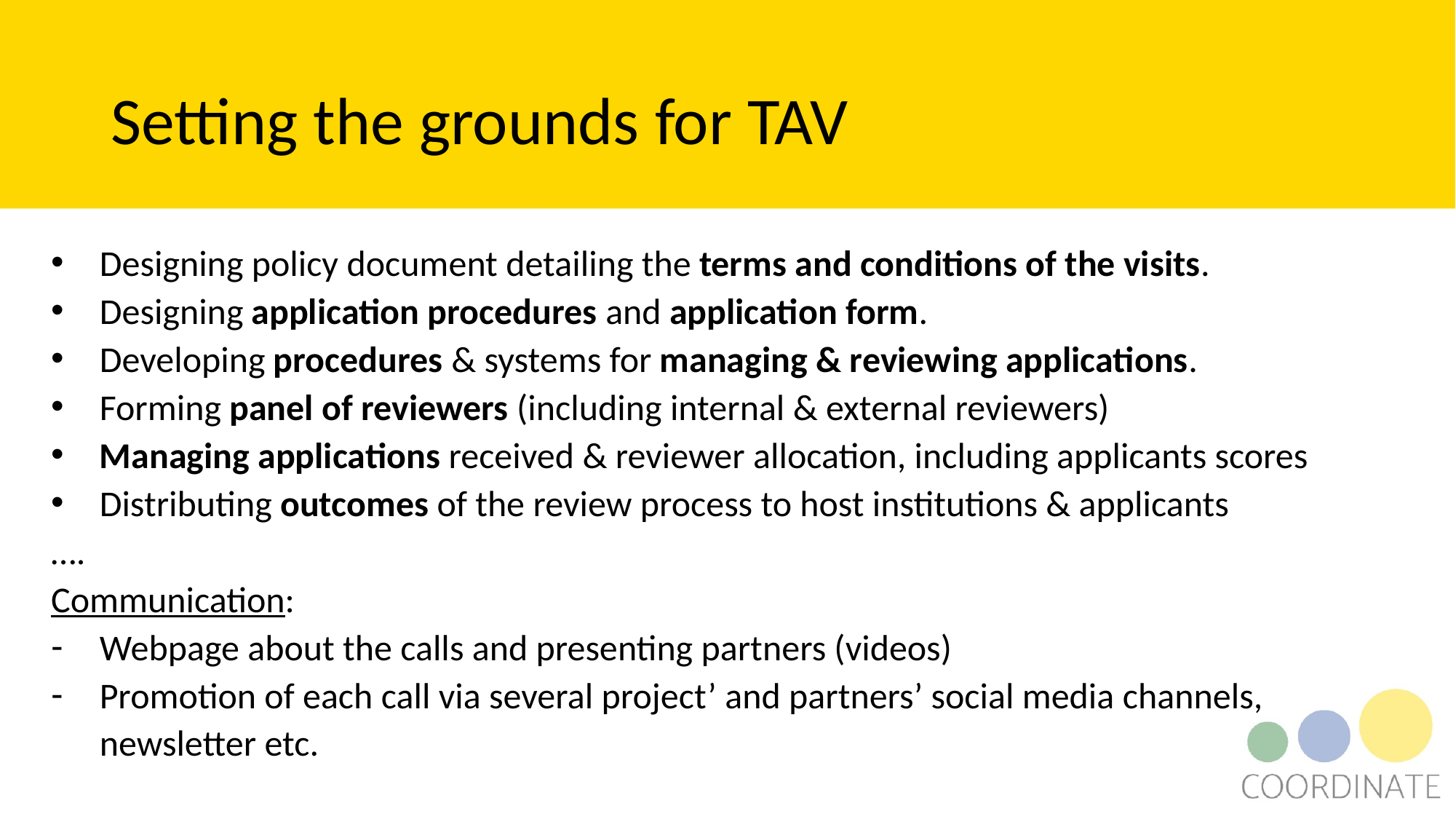

# Setting the grounds for TAV
Designing policy document detailing the terms and conditions of the visits.
Designing application procedures and application form.
Developing procedures & systems for managing & reviewing applications.
Forming panel of reviewers (including internal & external reviewers)
Managing applications received & reviewer allocation, including applicants scores
Distributing outcomes of the review process to host institutions & applicants
….
Communication:
Webpage about the calls and presenting partners (videos)
Promotion of each call via several project’ and partners’ social media channels, newsletter etc.